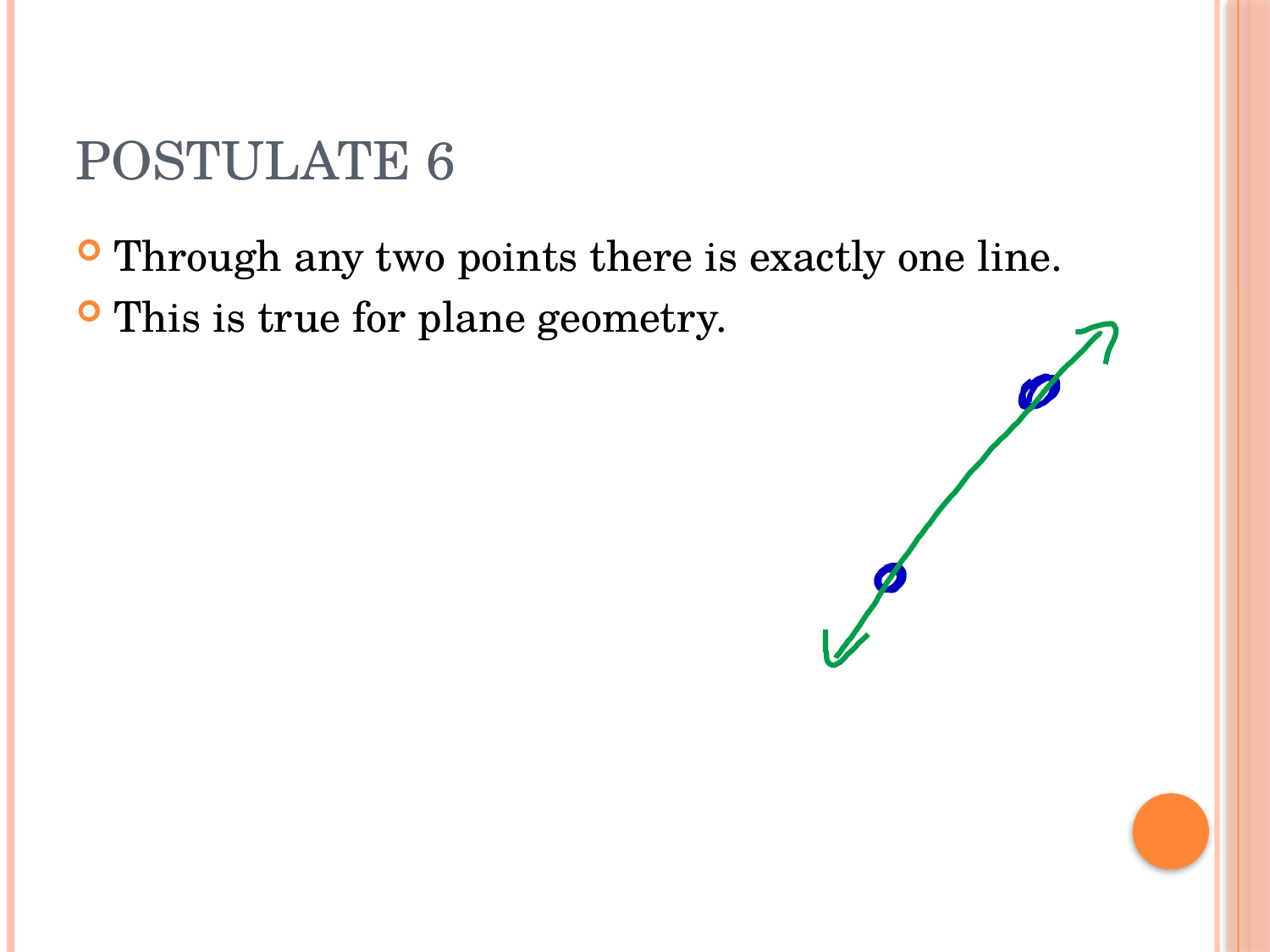

# Postulate 6
Through any two points there is exactly one line.
This is true for plane geometry.